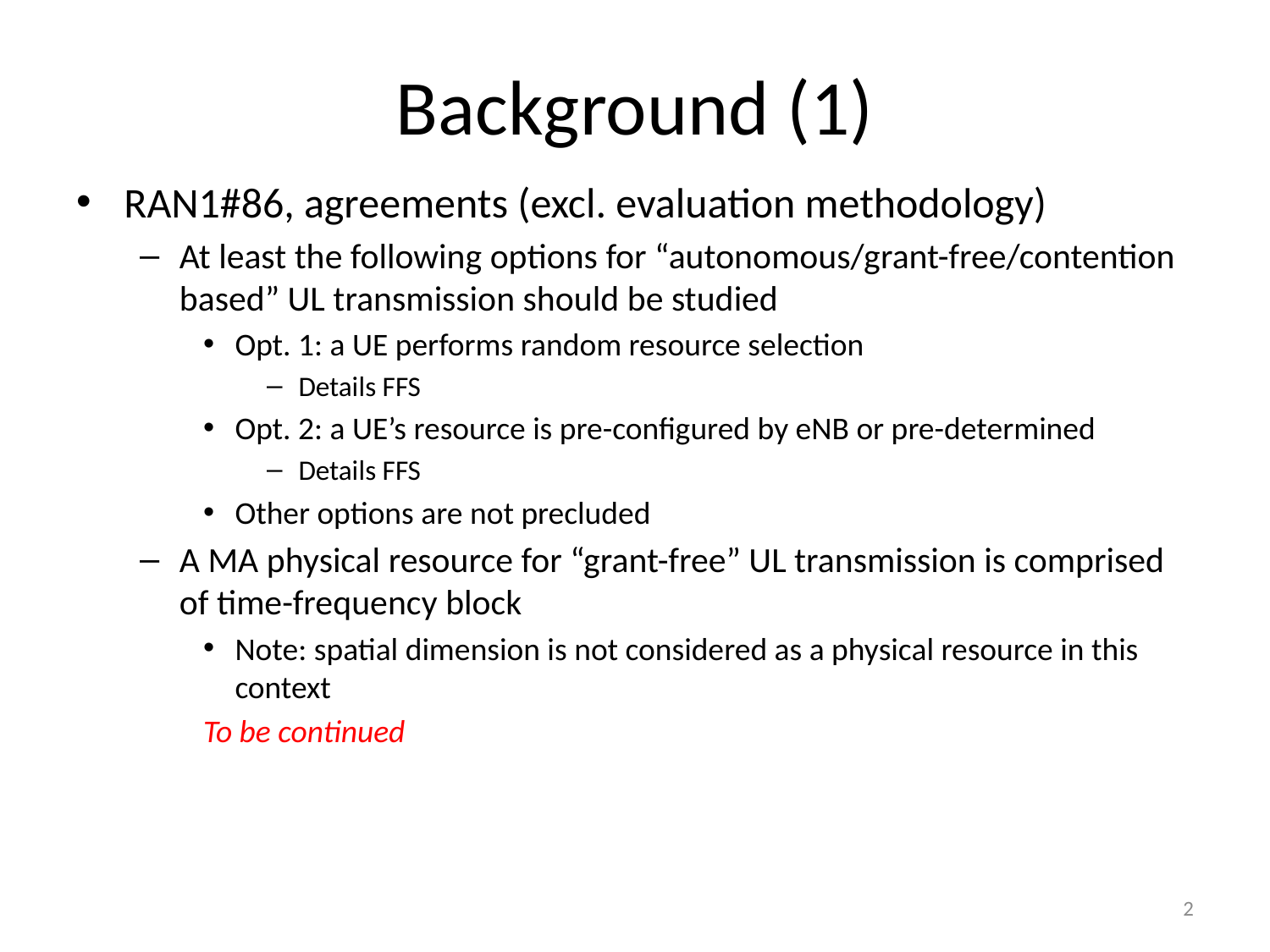

# Background (1)
RAN1#86, agreements (excl. evaluation methodology)
At least the following options for “autonomous/grant-free/contention based” UL transmission should be studied
Opt. 1: a UE performs random resource selection
Details FFS
Opt. 2: a UE’s resource is pre-configured by eNB or pre-determined
Details FFS
Other options are not precluded
A MA physical resource for “grant-free” UL transmission is comprised of time-frequency block
Note: spatial dimension is not considered as a physical resource in this context
To be continued

2